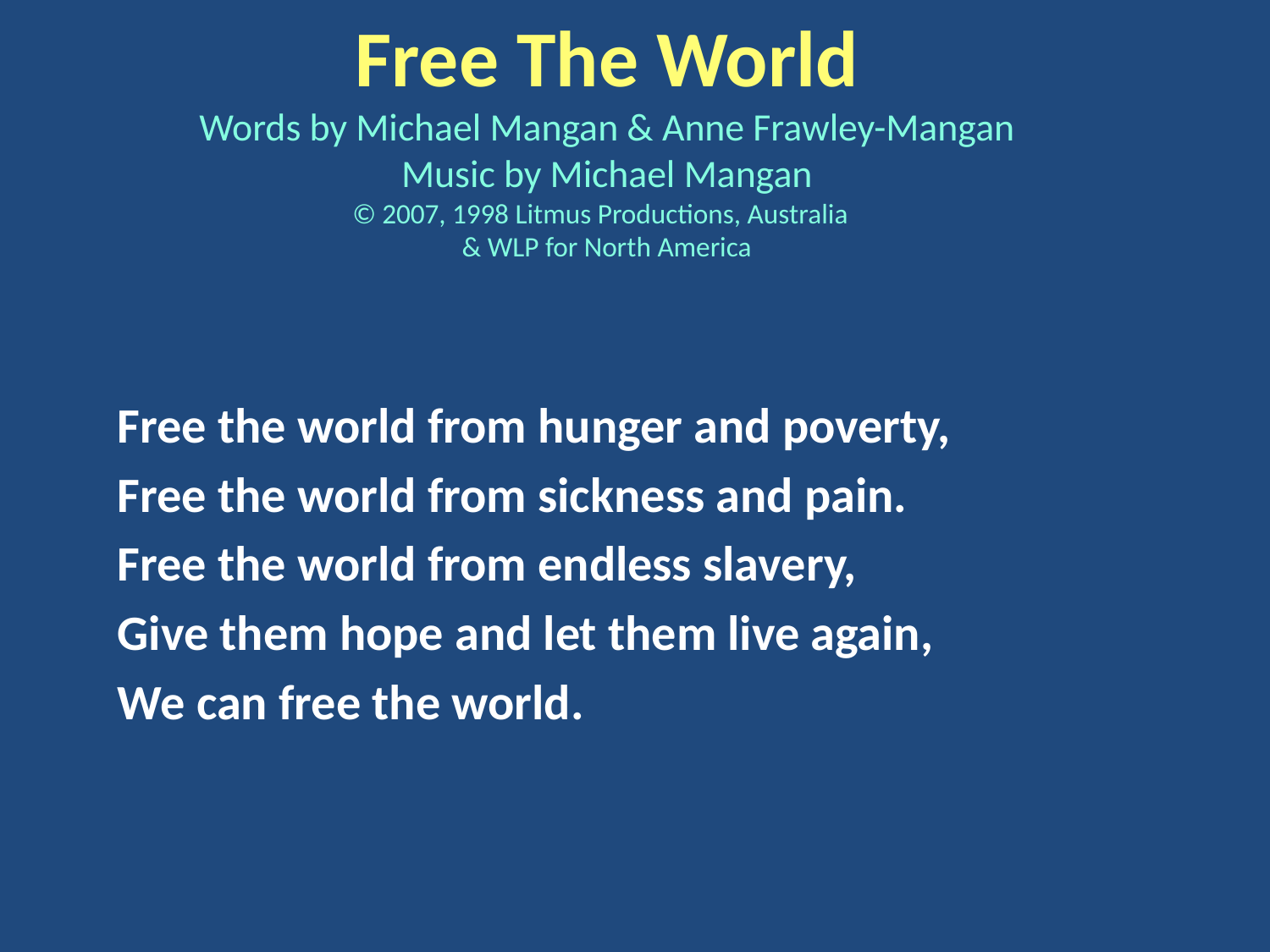

Free The World
Words by Michael Mangan & Anne Frawley-Mangan
 Music by Michael Mangan
© 2007, 1998 Litmus Productions, Australia
& WLP for North America
Free the world from hunger and poverty,
Free the world from sickness and pain.
Free the world from endless slavery,
Give them hope and let them live again,
We can free the world.